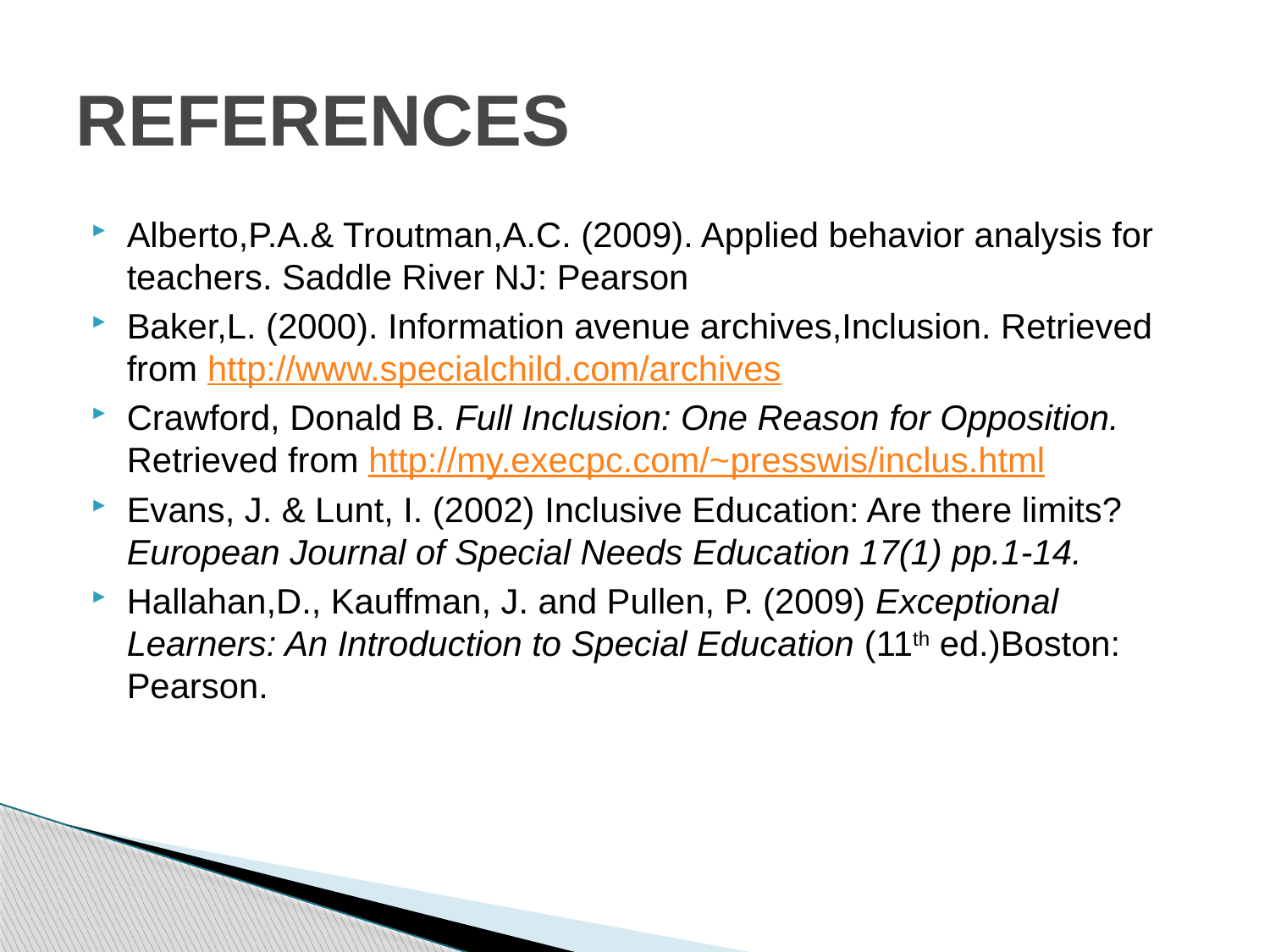

# REFERENCES
Alberto,P.A.& Troutman,A.C. (2009). Applied behavior analysis for teachers. Saddle River NJ: Pearson
Baker,L. (2000). Information avenue archives,Inclusion. Retrieved from http://www.specialchild.com/archives
Crawford, Donald B. Full Inclusion: One Reason for Opposition. Retrieved from http://my.execpc.com/~presswis/inclus.html
Evans, J. & Lunt, I. (2002) Inclusive Education: Are there limits? European Journal of Special Needs Education 17(1) pp.1-14.
Hallahan,D., Kauffman, J. and Pullen, P. (2009) Exceptional Learners: An Introduction to Special Education (11th ed.)Boston: Pearson.